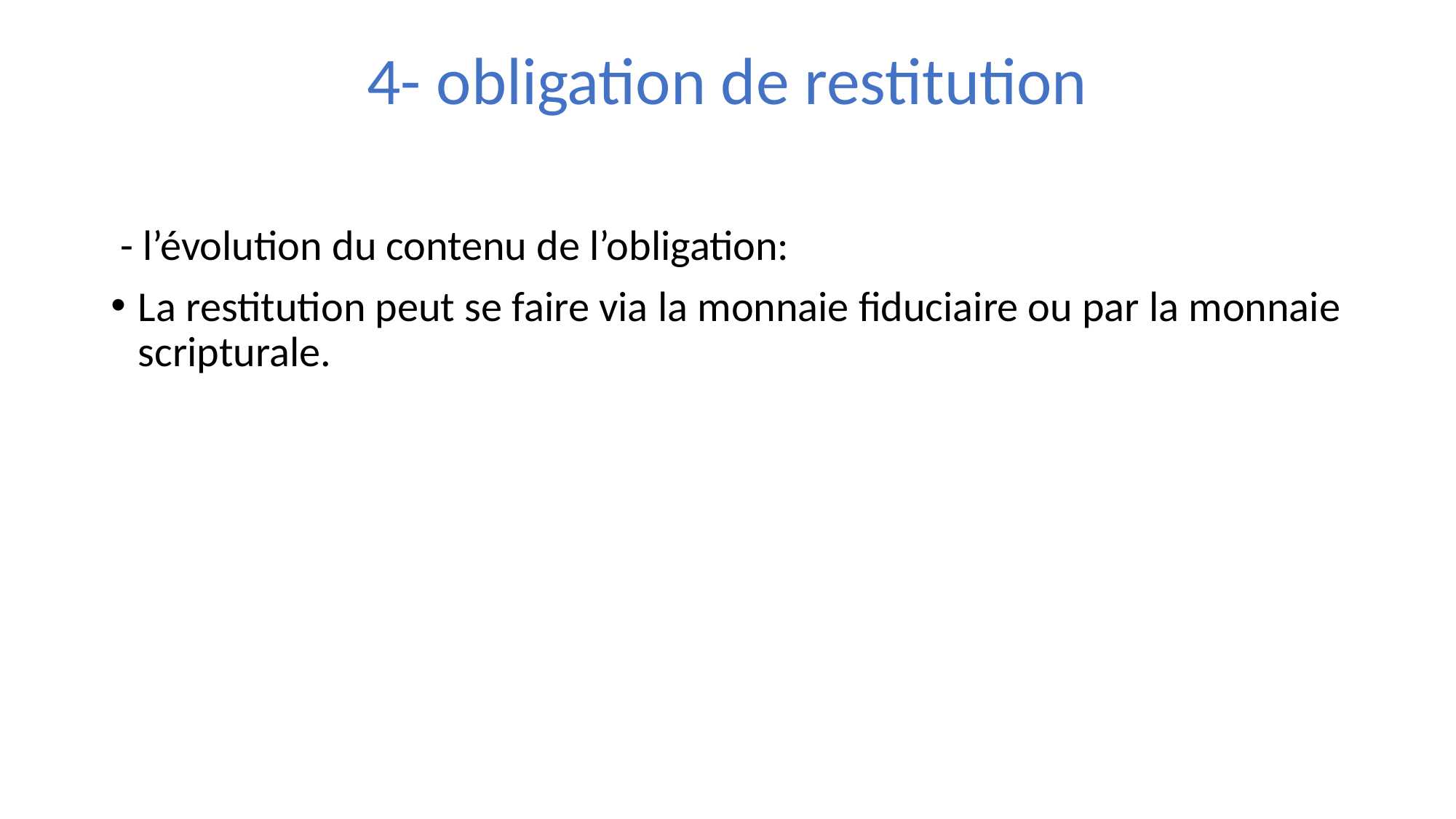

# 4- obligation de restitution
 - l’évolution du contenu de l’obligation:
La restitution peut se faire via la monnaie fiduciaire ou par la monnaie scripturale.